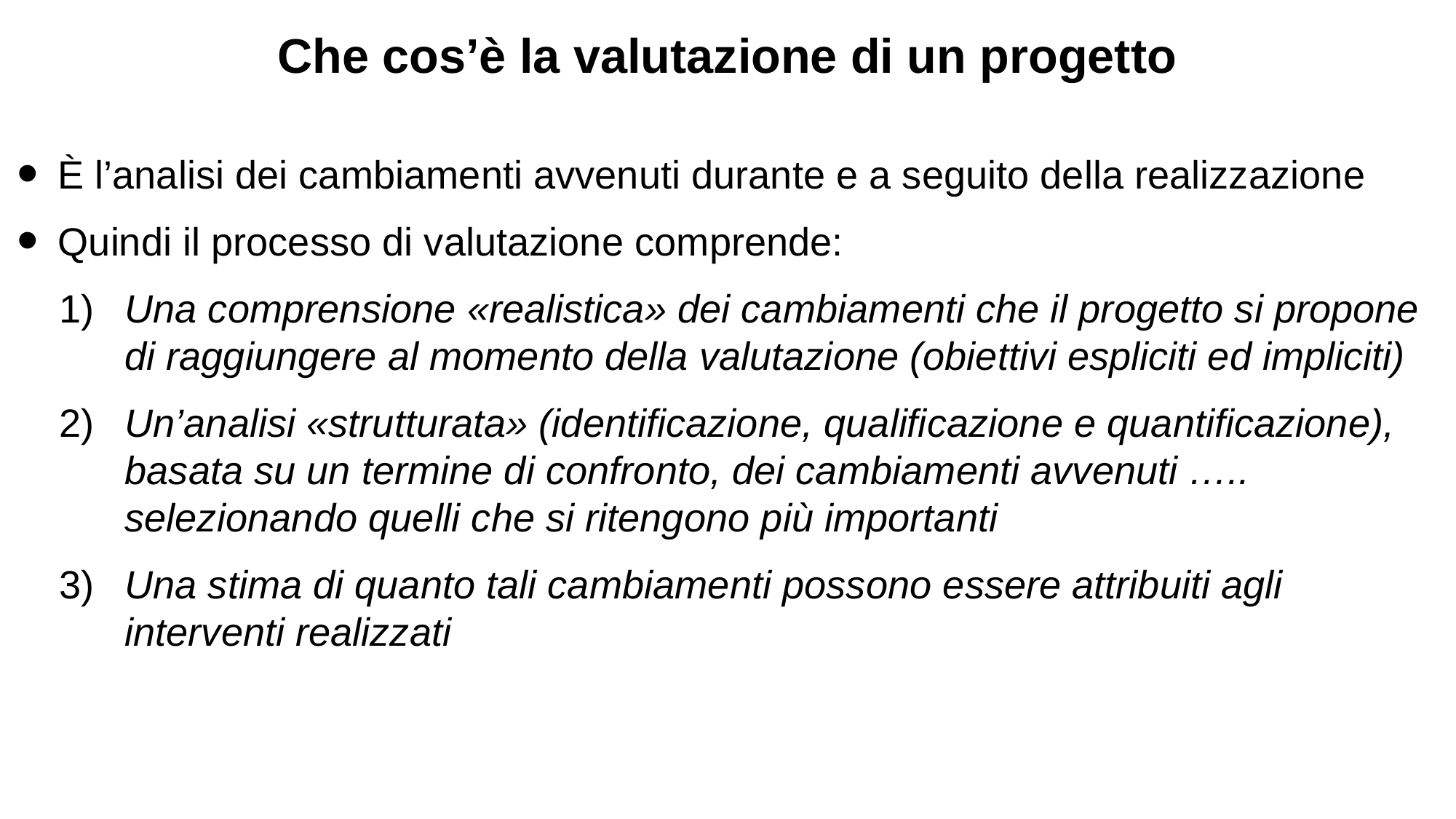

Che cos’è la valutazione di un progetto
È l’analisi dei cambiamenti avvenuti durante e a seguito della realizzazione
Quindi il processo di valutazione comprende:
1) 	Una comprensione «realistica» dei cambiamenti che il progetto si propone di raggiungere al momento della valutazione (obiettivi espliciti ed impliciti)
2) 	Un’analisi «strutturata» (identificazione, qualificazione e quantificazione), basata su un termine di confronto, dei cambiamenti avvenuti ….. selezionando quelli che si ritengono più importanti
3) 	Una stima di quanto tali cambiamenti possono essere attribuiti agli interventi realizzati